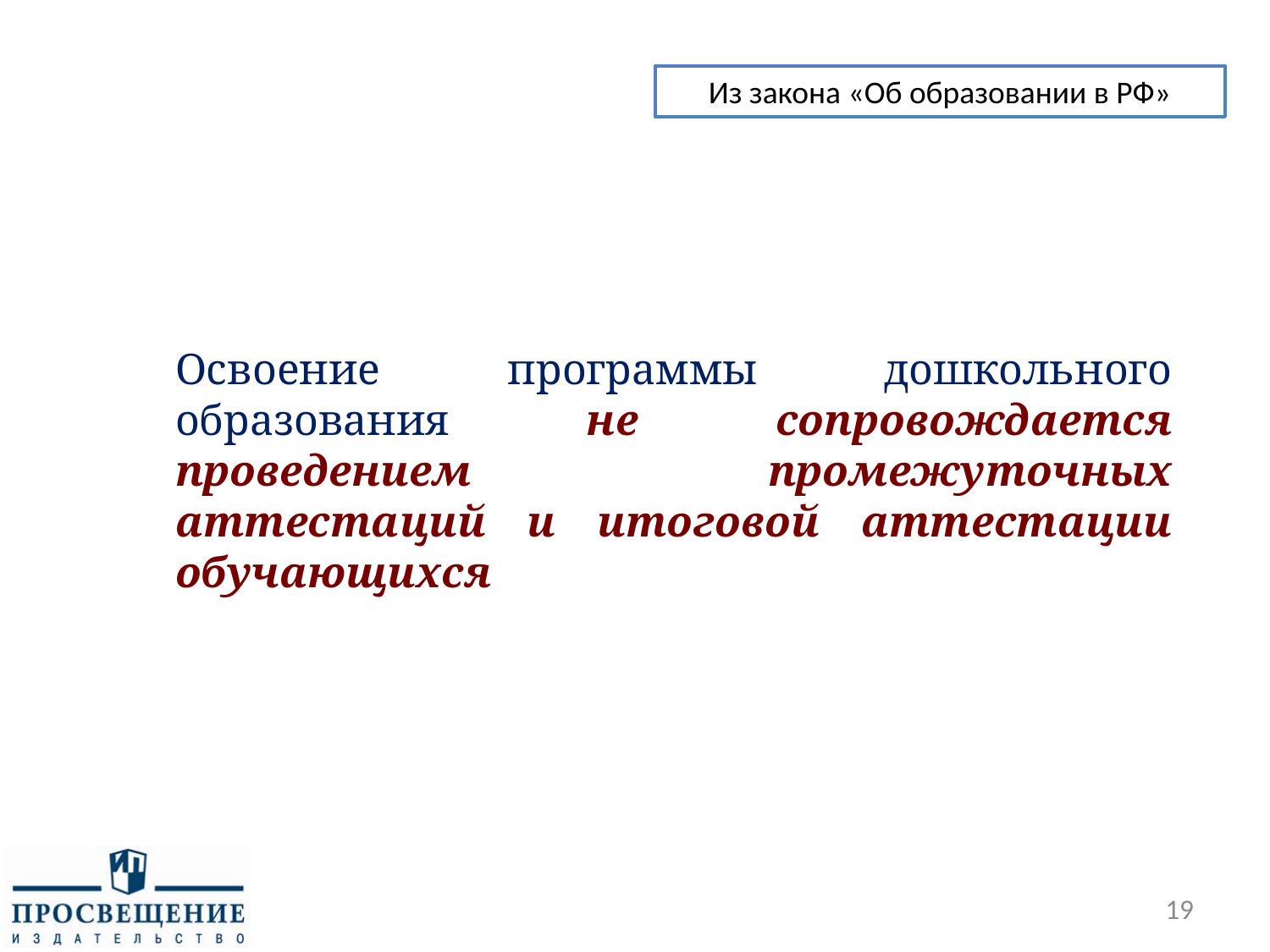

Из закона «Об образовании в РФ»
	Освоение программы дошкольного образования не сопровождается проведением промежуточных аттестаций и итоговой аттестации обучающихся
19